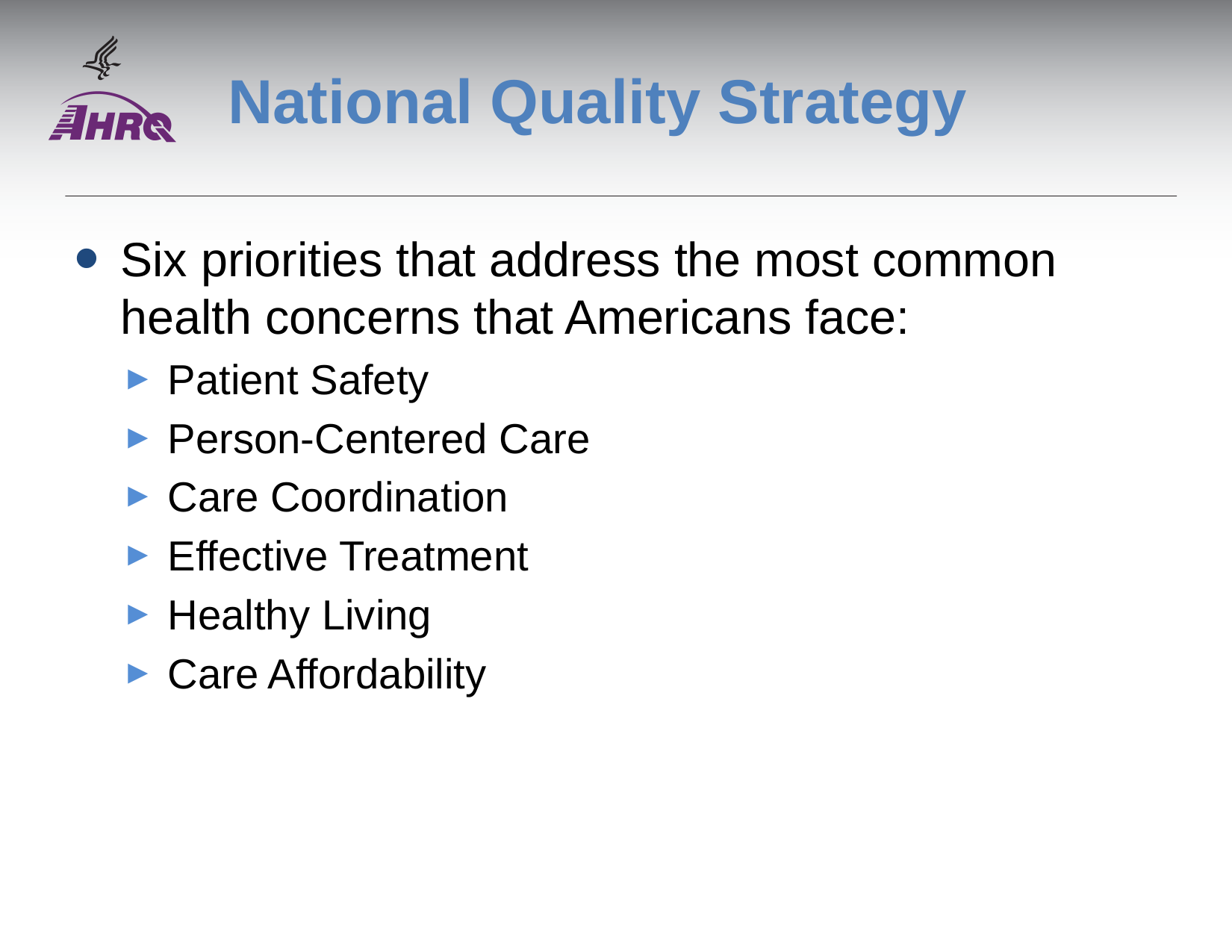

# National Quality Strategy
Six priorities that address the most common health concerns that Americans face:
Patient Safety
Person-Centered Care
Care Coordination
Effective Treatment
Healthy Living
Care Affordability